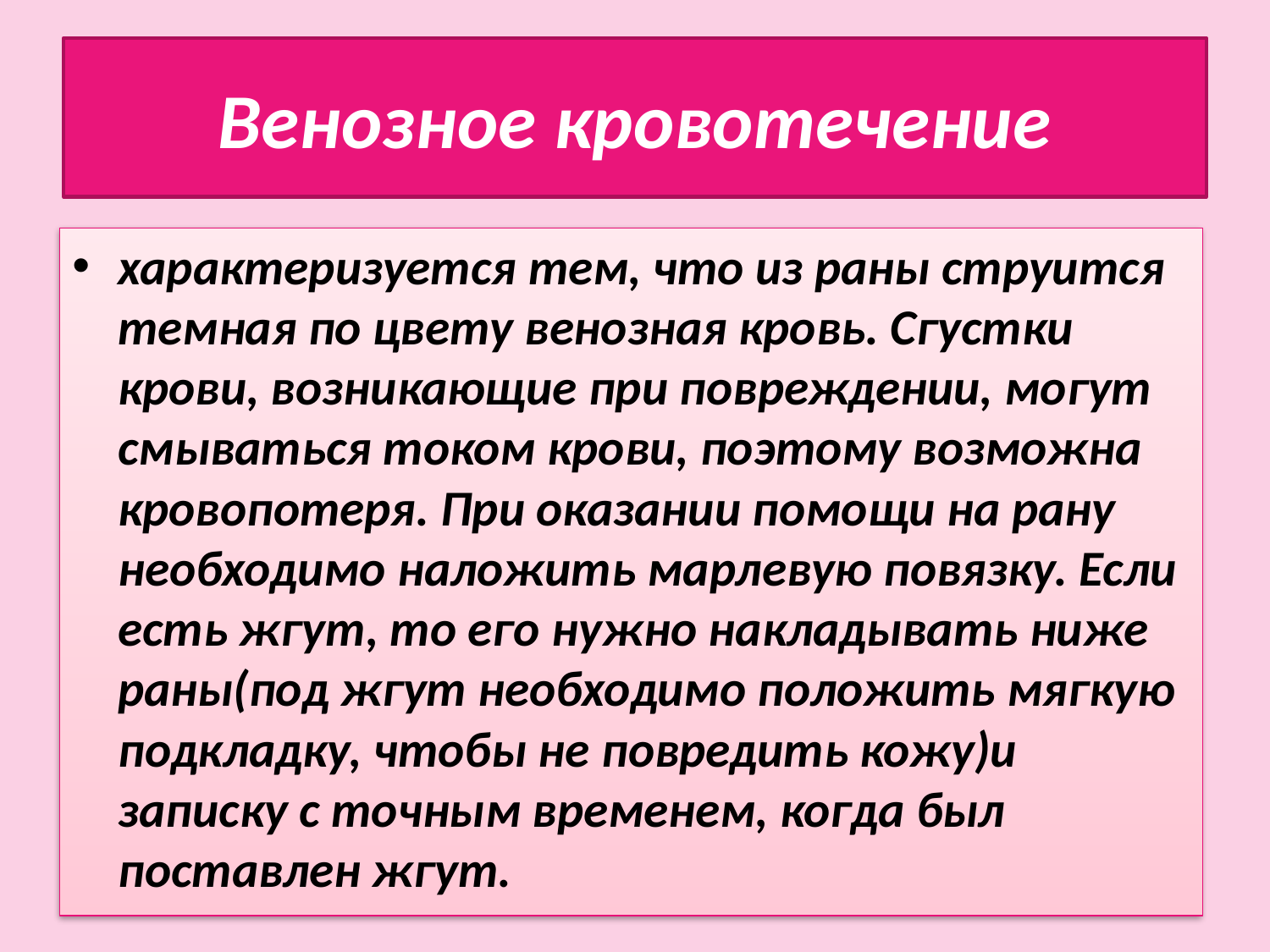

# Венозное кровотечение
характеризуется тем, что из раны струится темная по цвету венозная кровь. Сгустки крови, возникающие при повреждении, могут смываться током крови, поэтому возможна кровопотеря. При оказании помощи на рану необходимо наложить марлевую повязку. Если есть жгут, то его нужно накладывать ниже раны(под жгут необходимо положить мягкую подкладку, чтобы не повредить кожу)и записку с точным временем, когда был поставлен жгут.